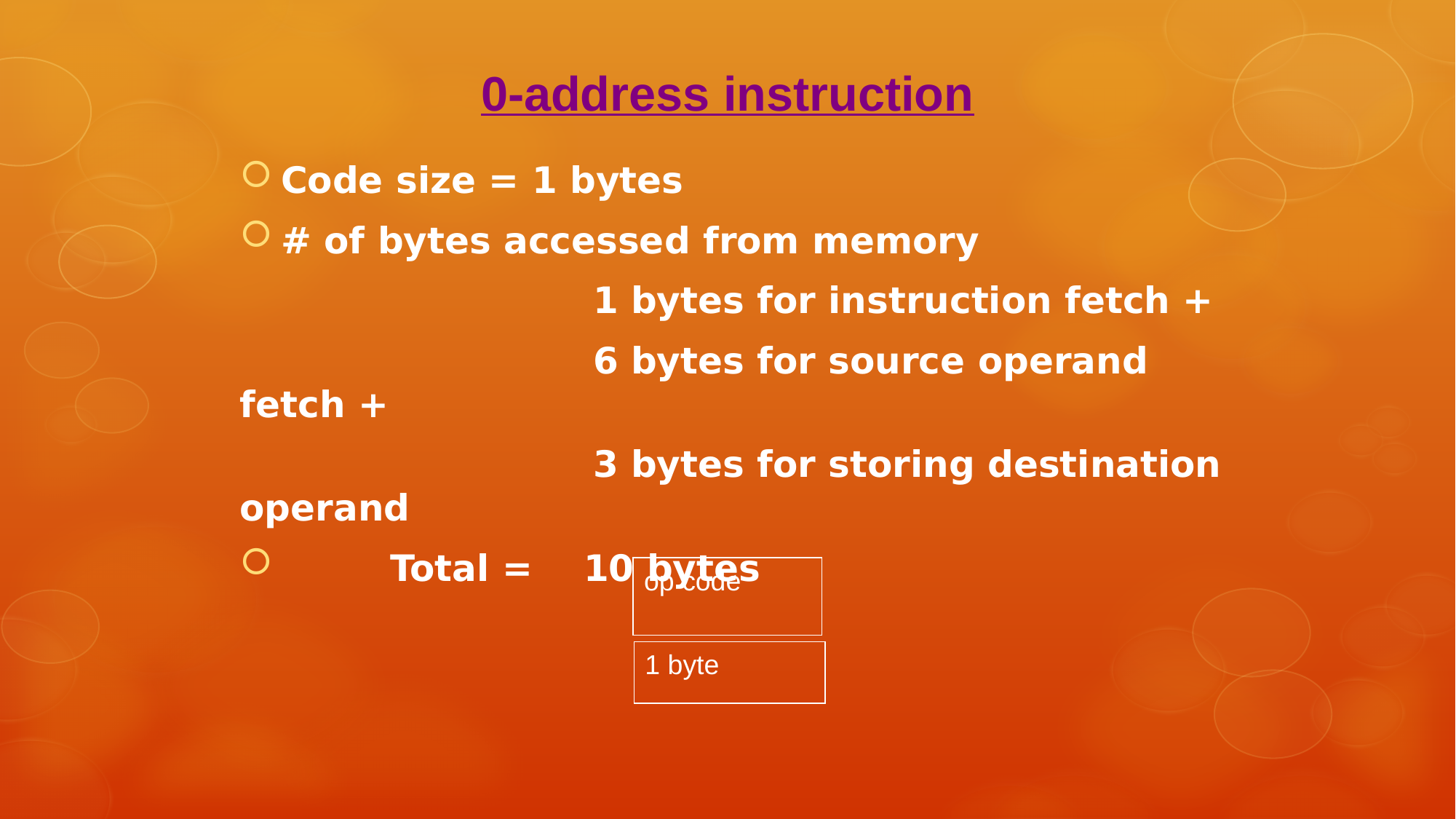

0-address instruction
Code size = 1 bytes
# of bytes accessed from memory
   			  1 bytes for instruction fetch +
			  6 bytes for source operand fetch +
			  3 bytes for storing destination operand
	Total =    10 bytes

op code
1 byte